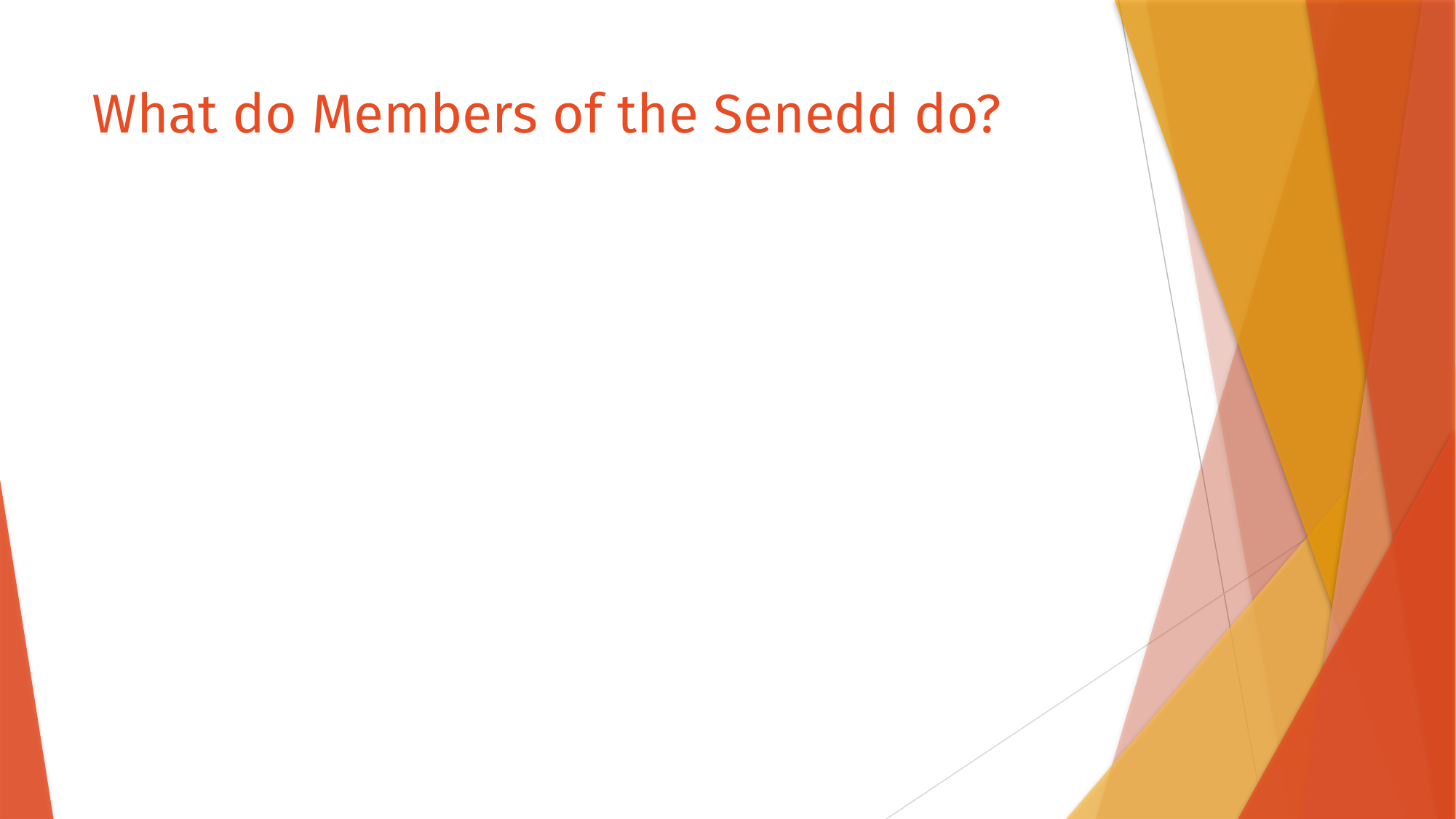

# What do Members of the Senedd do?